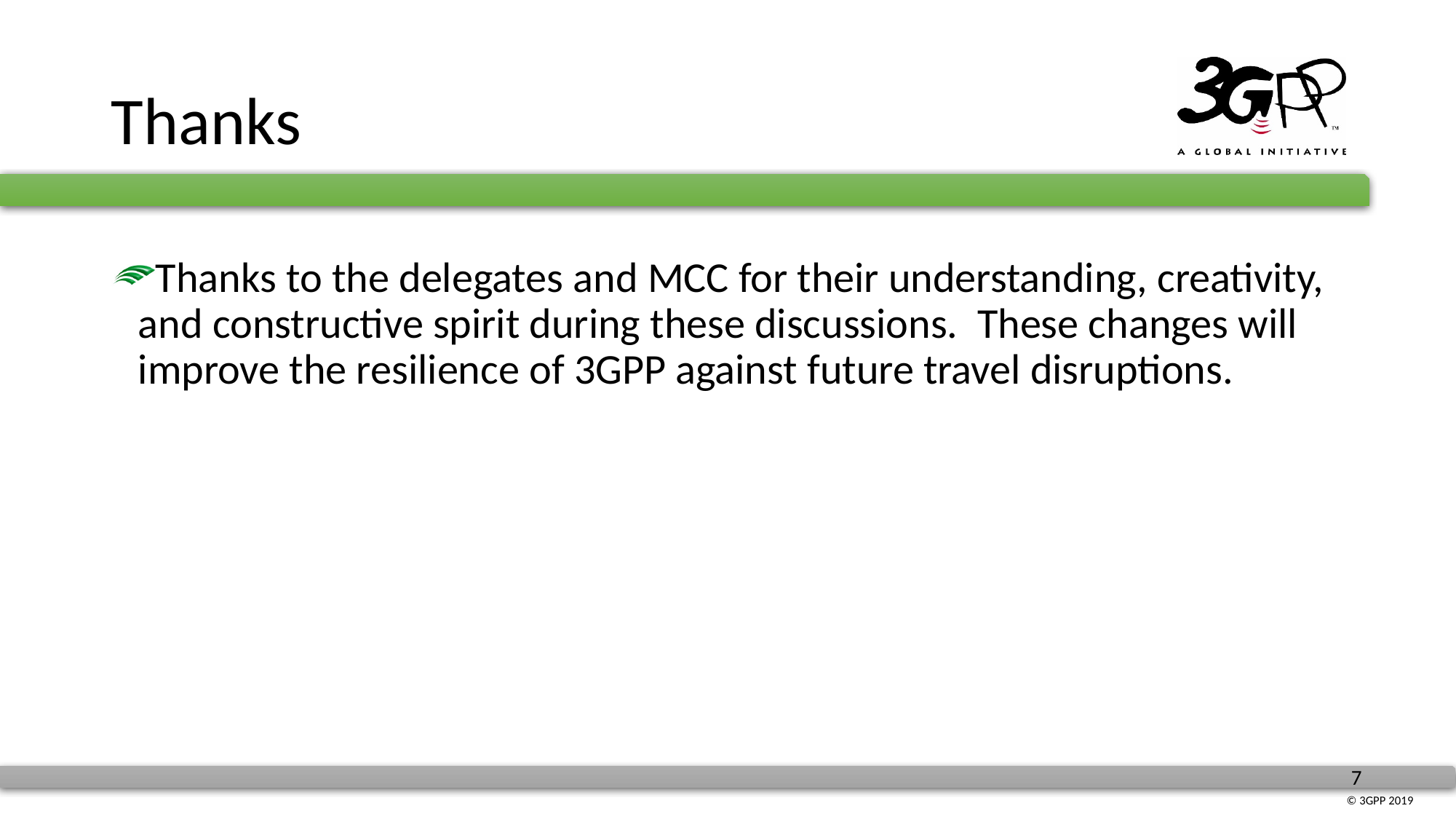

# Thanks
Thanks to the delegates and MCC for their understanding, creativity, and constructive spirit during these discussions.  These changes will improve the resilience of 3GPP against future travel disruptions.